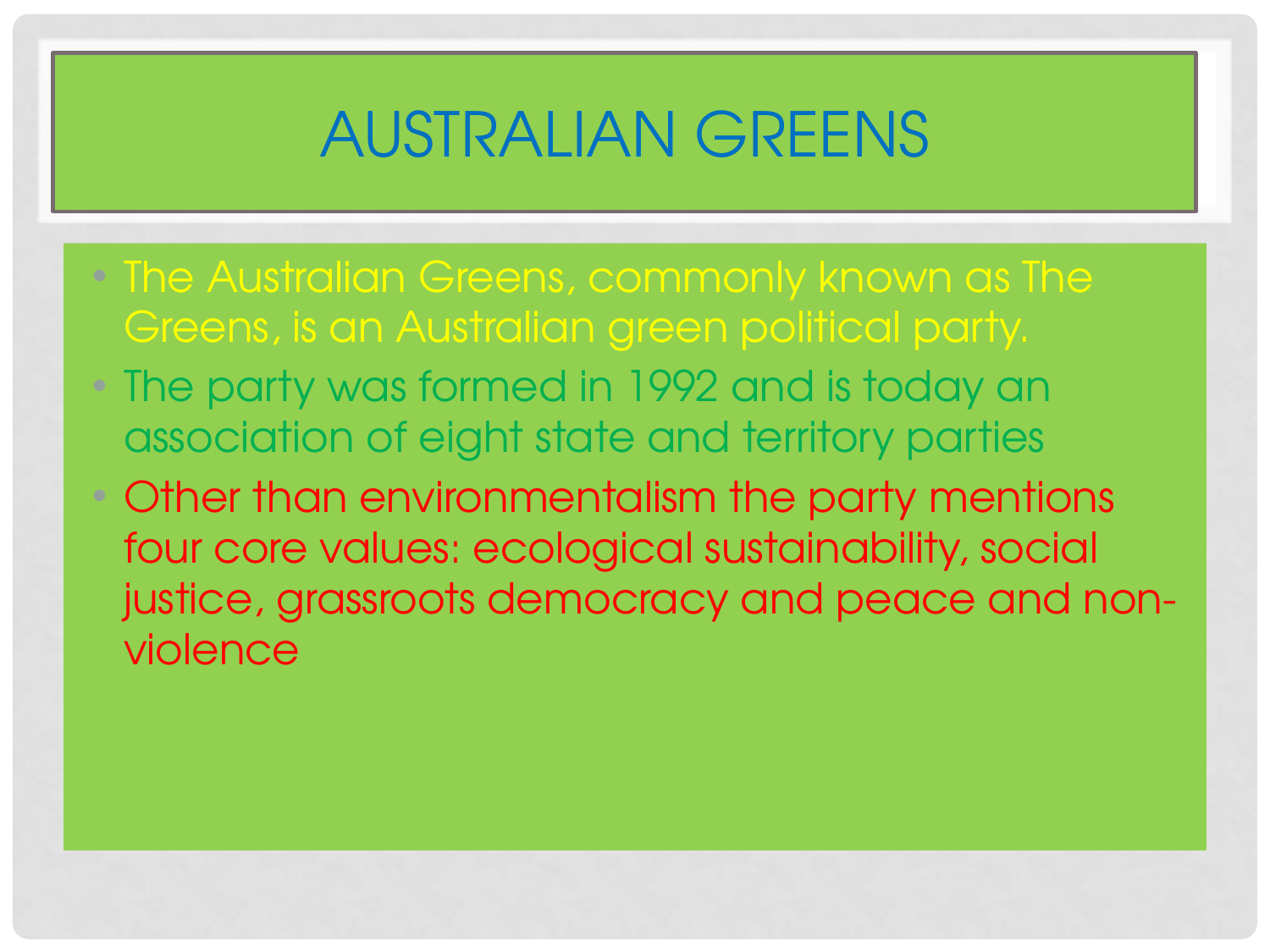

# Australian Greens
The Australian Greens, commonly known as The Greens, is an Australian green political party.
The party was formed in 1992 and is today an association of eight state and territory parties
Other than environmentalism the party mentions four core values: ecological sustainability, social justice, grassroots democracy and peace and non-violence